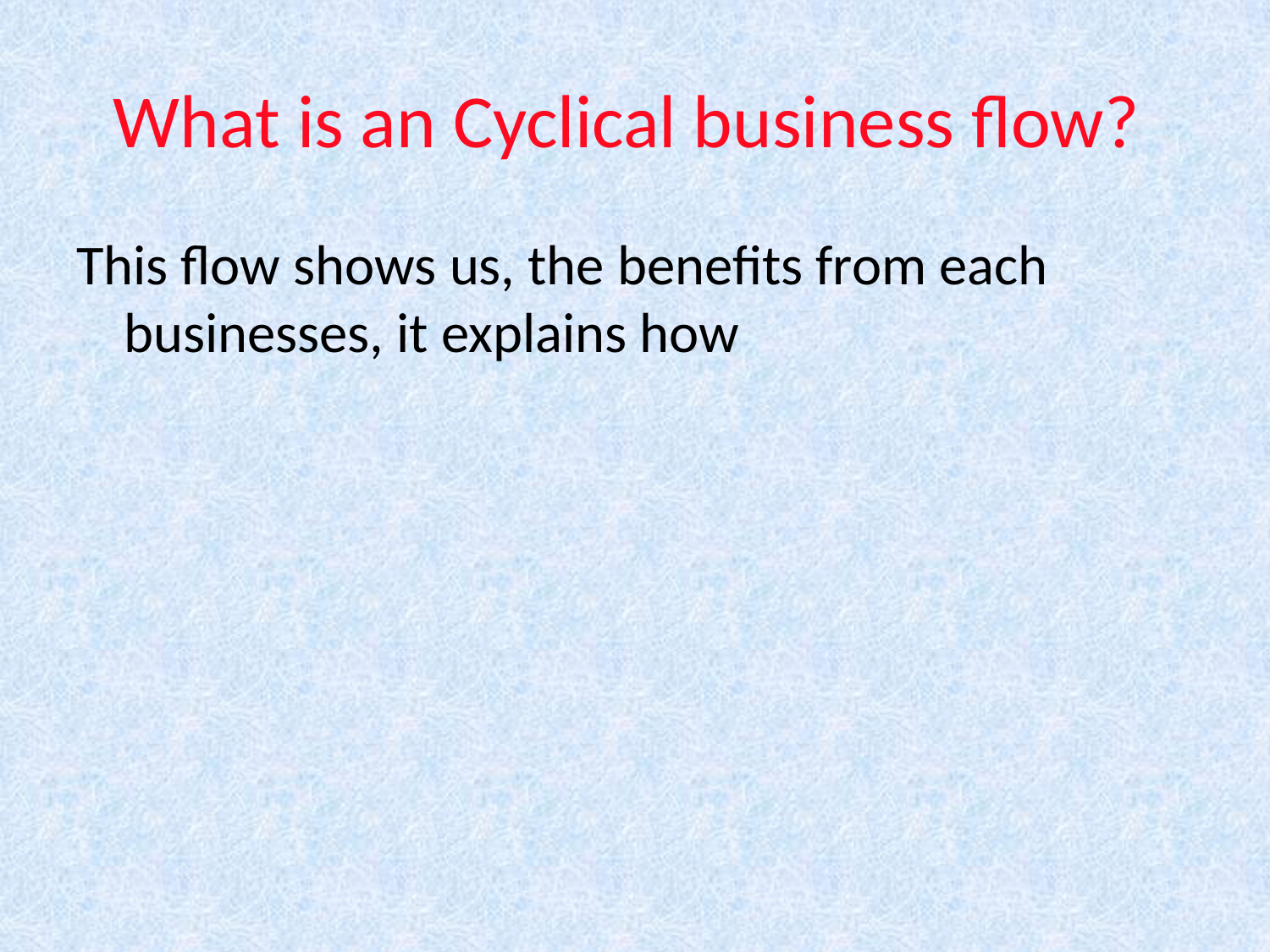

# What is an Cyclical business flow?
This flow shows us, the benefits from each businesses, it explains how